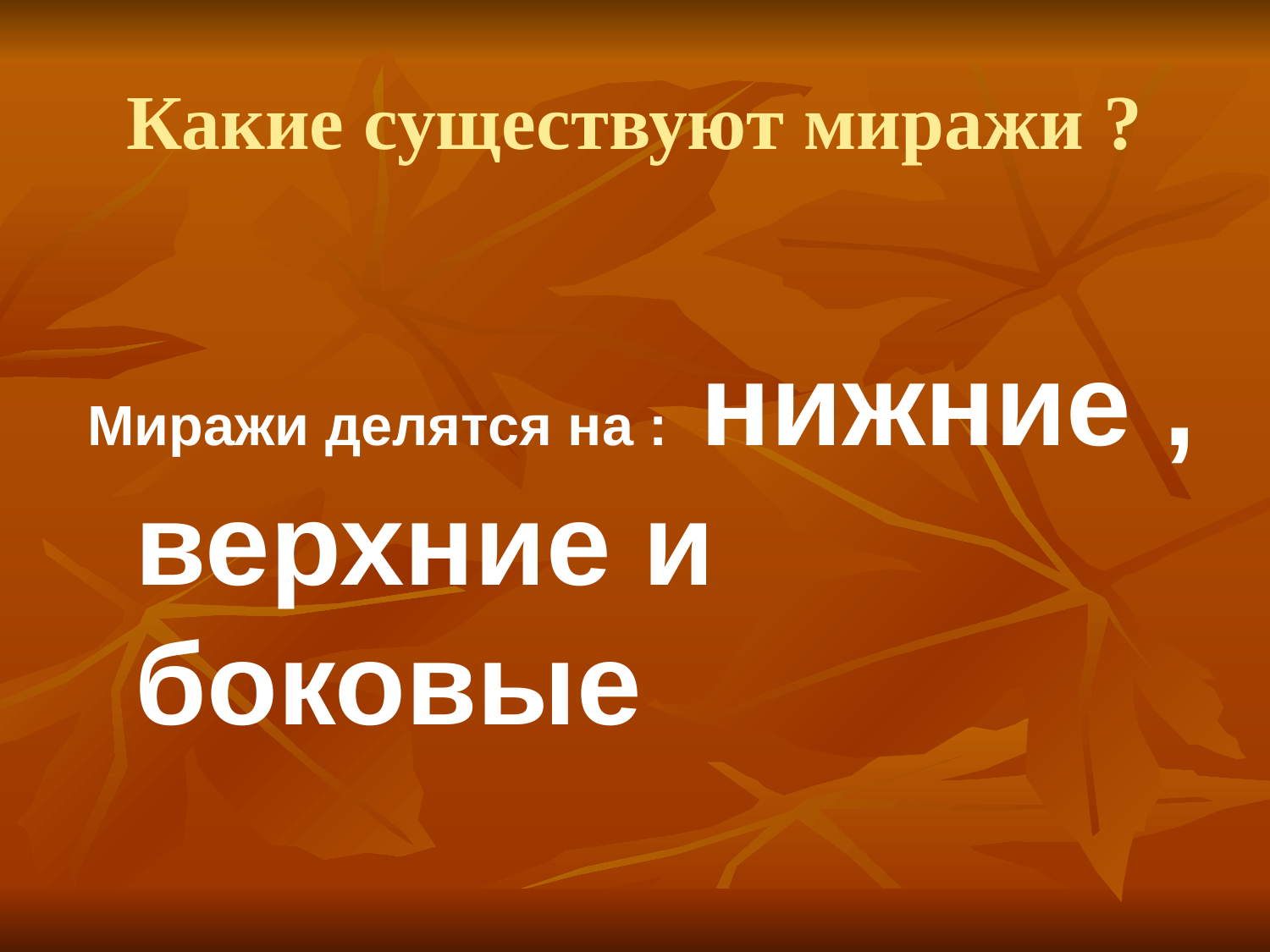

# Какие существуют миражи ?
Миражи делятся на : нижние , верхние и боковые